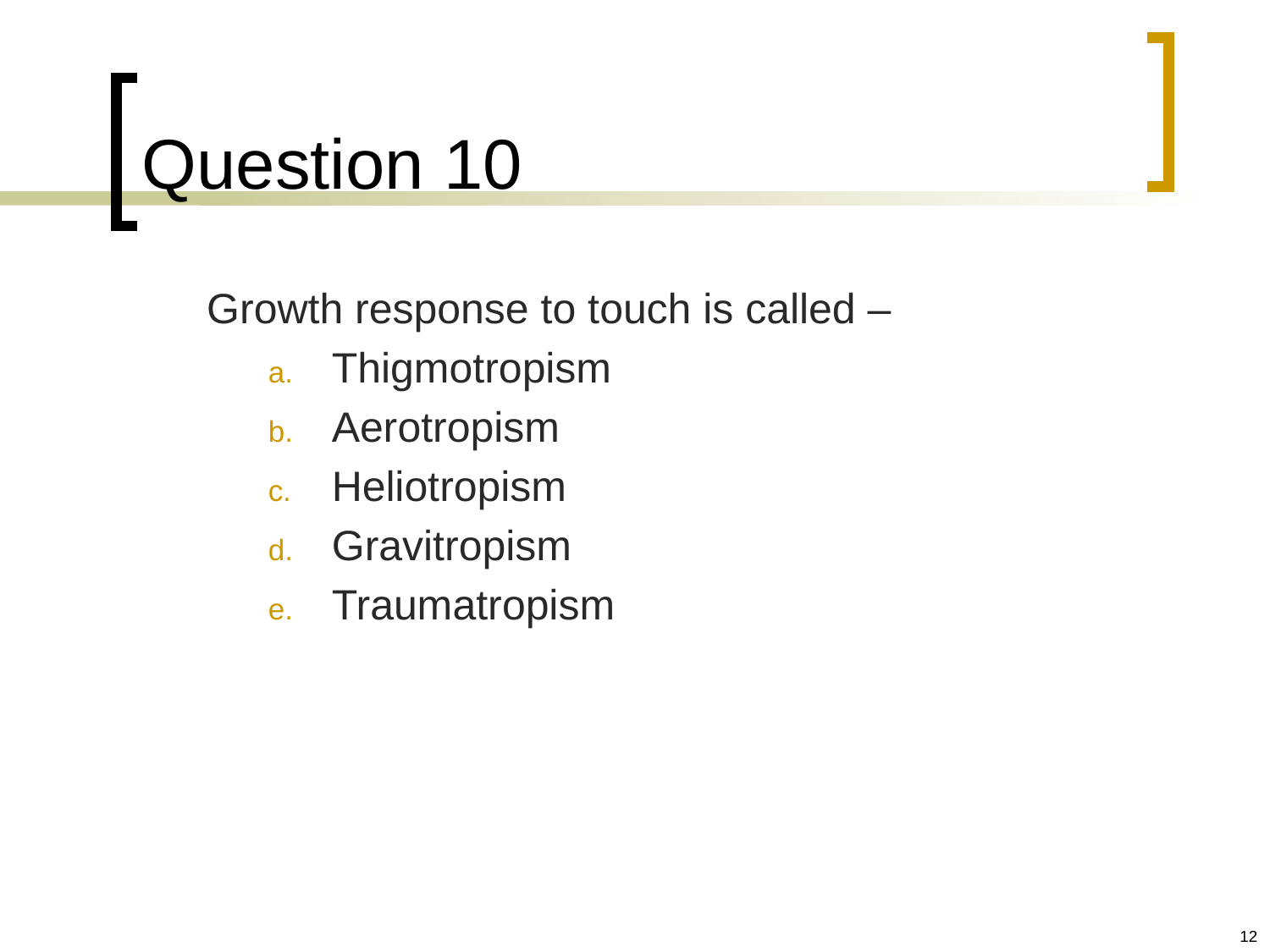

# Question 10
	Growth response to touch is called –
Thigmotropism
Aerotropism
Heliotropism
Gravitropism
Traumatropism